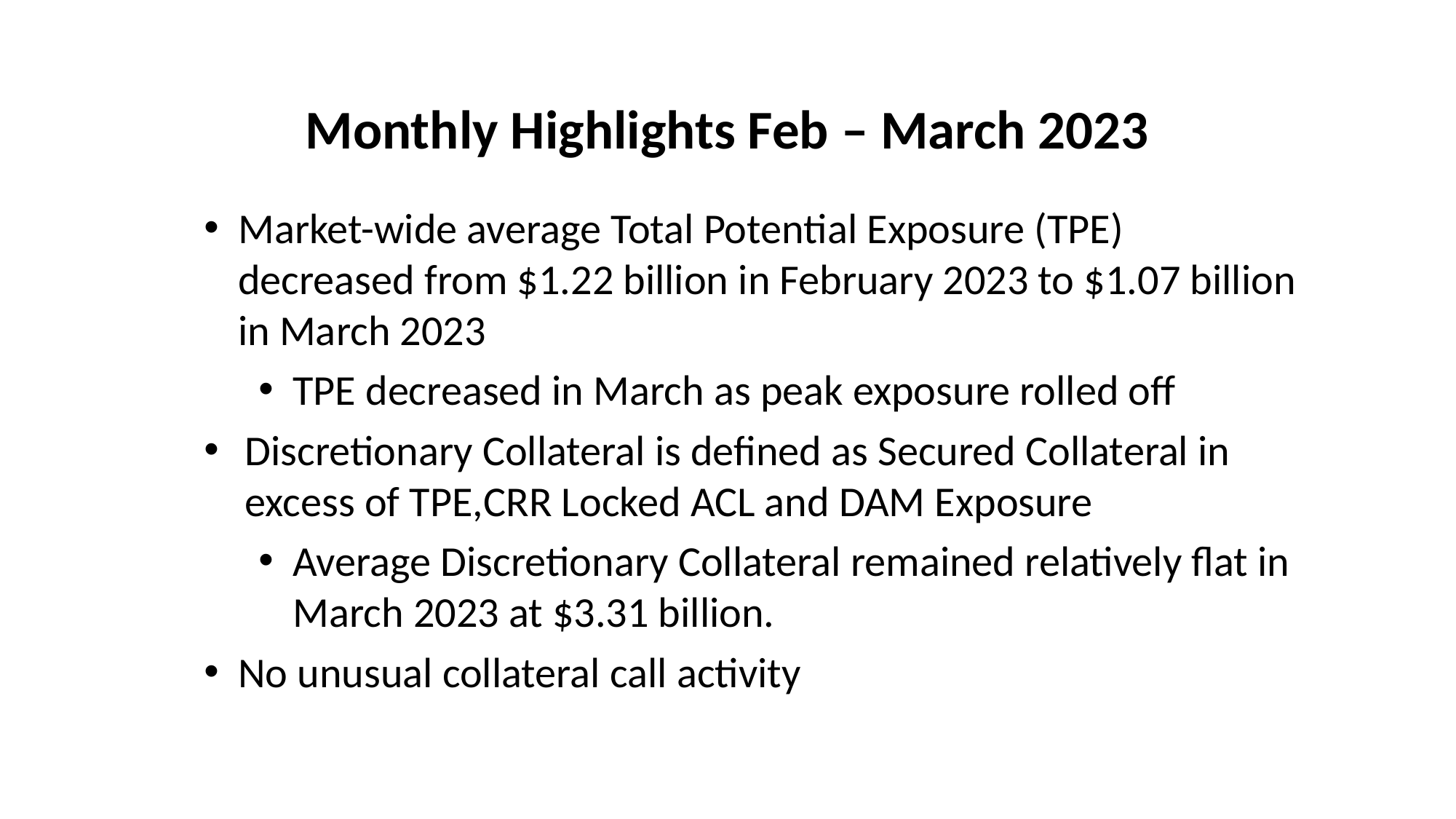

# Monthly Highlights Feb – March 2023
Market-wide average Total Potential Exposure (TPE) decreased from $1.22 billion in February 2023 to $1.07 billion in March 2023
TPE decreased in March as peak exposure rolled off
Discretionary Collateral is defined as Secured Collateral in excess of TPE,CRR Locked ACL and DAM Exposure
Average Discretionary Collateral remained relatively flat in March 2023 at $3.31 billion.
No unusual collateral call activity